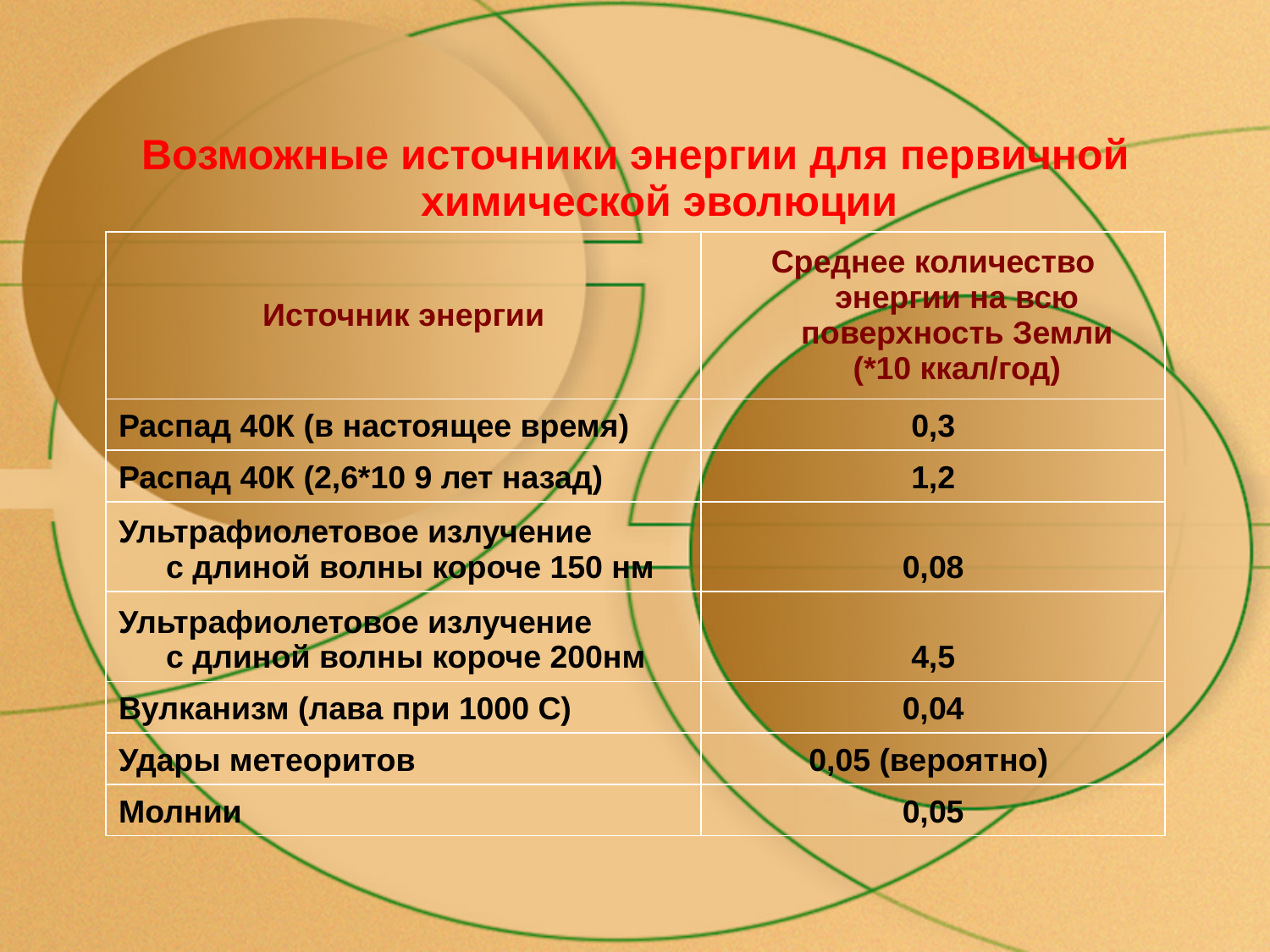

| Возможные источники энергии для первичной химической эволюции |  |
| --- | --- |
| Источник энергии | Среднее количество энергии на всю поверхность Земли (\*10 ккал/год) |
| Распад 40К (в настоящее время) | 0,3 |
| Распад 40К (2,6\*10 9 лет назад) | 1,2 |
| Ультрафиолетовое излучение с длиной волны короче 150 нм | 0,08 |
| Ультрафиолетовое излучение с длиной волны короче 200нм | 4,5 |
| Вулканизм (лава при 1000 С) | 0,04 |
| Удары метеоритов | 0,05 (вероятно) |
| Молнии | 0,05 |